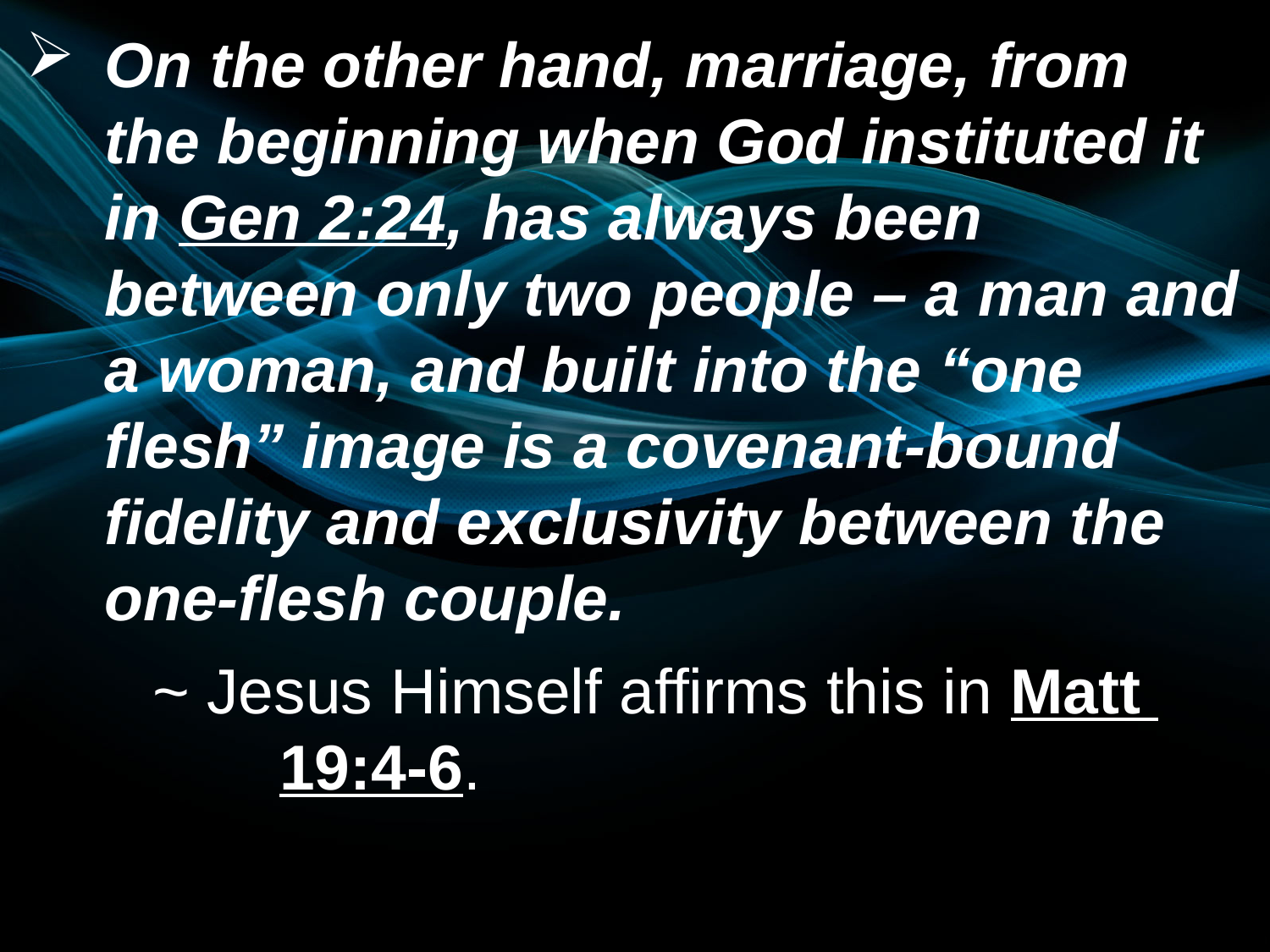

On the other hand, marriage, from the beginning when God instituted it in Gen 2:24, has always been between only two people – a man and a woman, and built into the “one flesh” image is a covenant-bound fidelity and exclusivity between the one-flesh couple.
	~ Jesus Himself affirms this in Matt 			19:4-6.